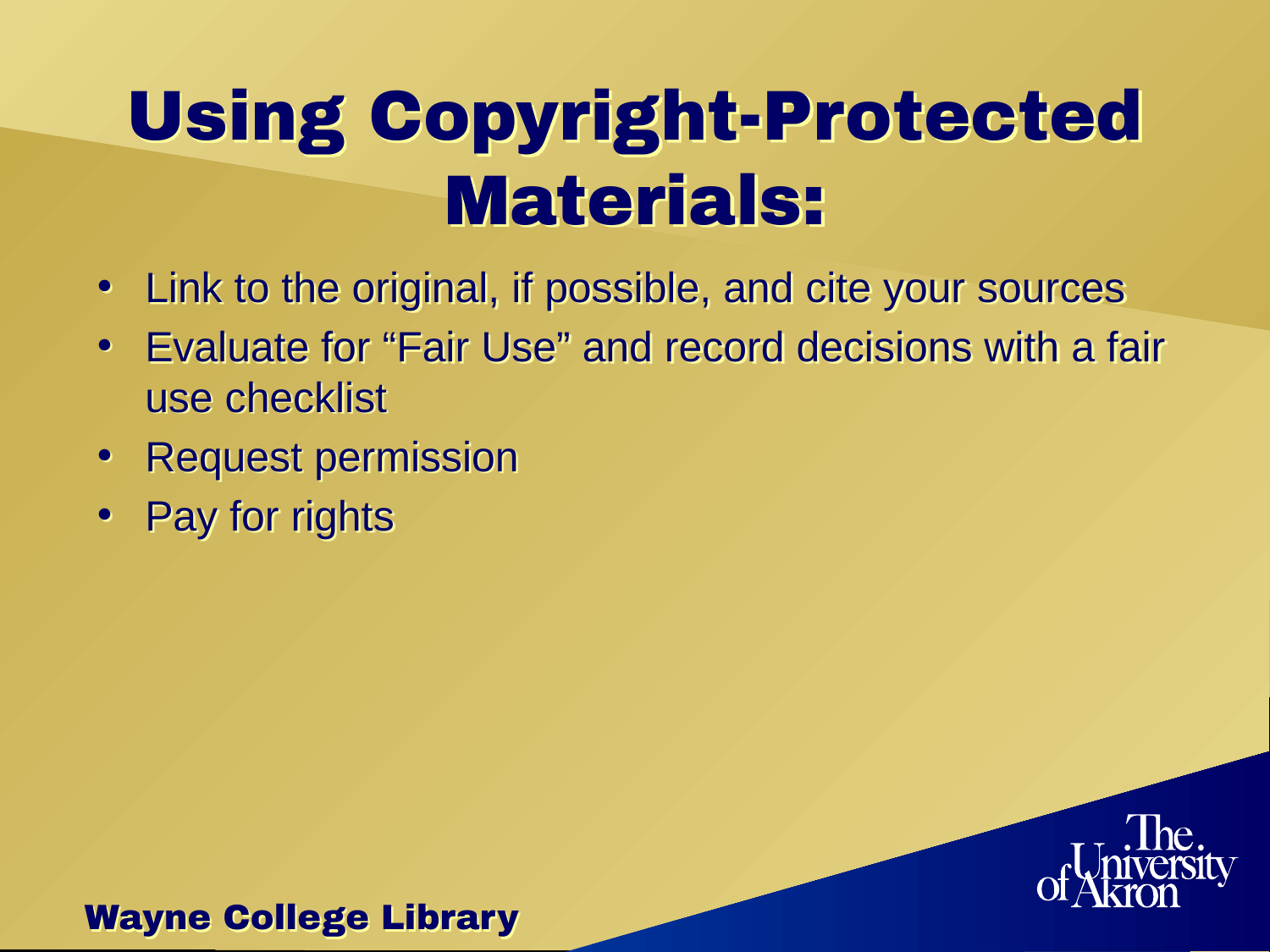

# Using Copyright-Protected Materials:
Link to the original, if possible, and cite your sources
Evaluate for “Fair Use” and record decisions with a fair use checklist
Request permission
Pay for rights
Wayne College Library